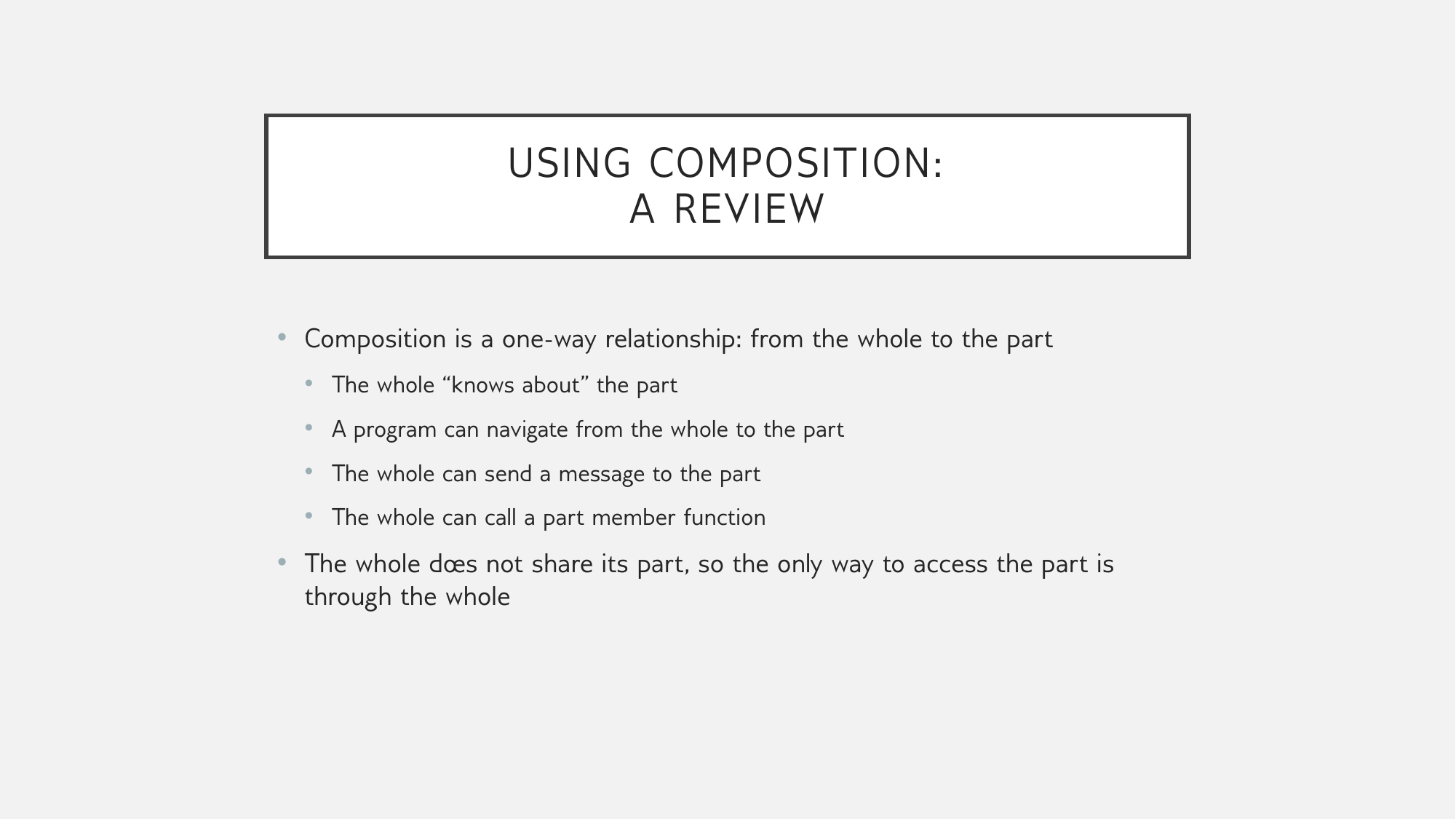

# Using Composition: A Review
Composition is a one-way relationship: from the whole to the part
The whole “knows about” the part
A program can navigate from the whole to the part
The whole can send a message to the part
The whole can call a part member function
The whole does not share its part, so the only way to access the part is through the whole